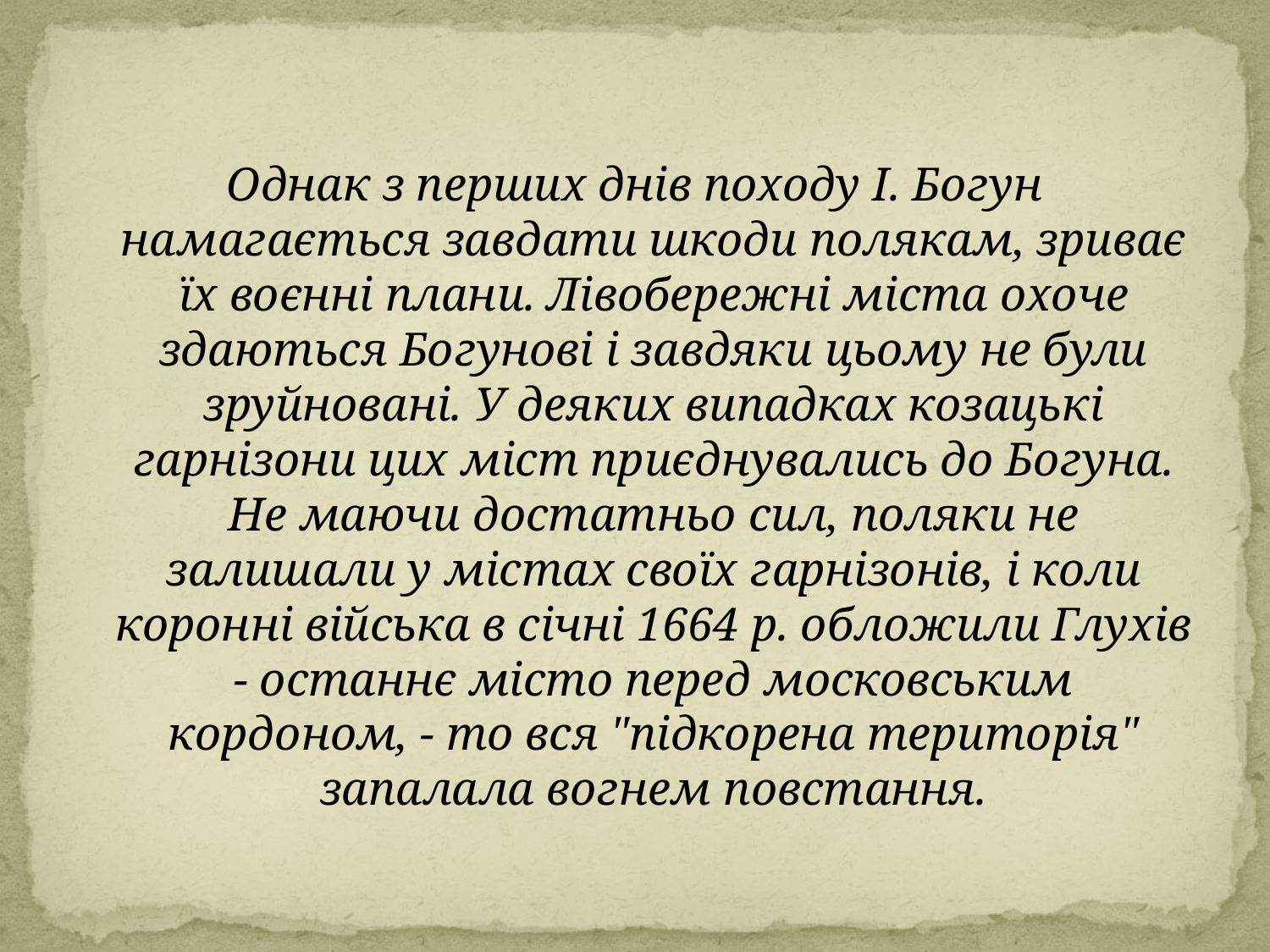

Однак з перших днів походу І. Богун намагається завдати шкоди полякам, зриває їх воєнні плани. Лівобережні міста охоче здаються Богунові і завдяки цьому не були зруйновані. У деяких випадках козацькі гарнізони цих міст приєднувались до Богуна. Не маючи достатньо сил, поляки не залишали у містах своїх гарнізонів, і коли коронні війська в січні 1664 р. обложили Глухів - останнє місто перед московським кордоном, - то вся "підкорена територія" запалала вогнем повстання.
Однак з перших днів походу І. Богун намагається завдати шкоди полякам, зриває їх воєнні плани. Лівобережні міста охоче здаються Богунові і завдяки цьому не були зруйновані. У деяких випадках козацькі гарнізони цих міст приєднувались до Богуна. Не маючи достатньо сил, поляки не залишали у містах своїх гарнізонів, і коли коронні війська в січні 1664 р. обложили Глухів - останнє місто перед московським кордоном, - то вся "підкорена територія" запалала вогнем повстання.